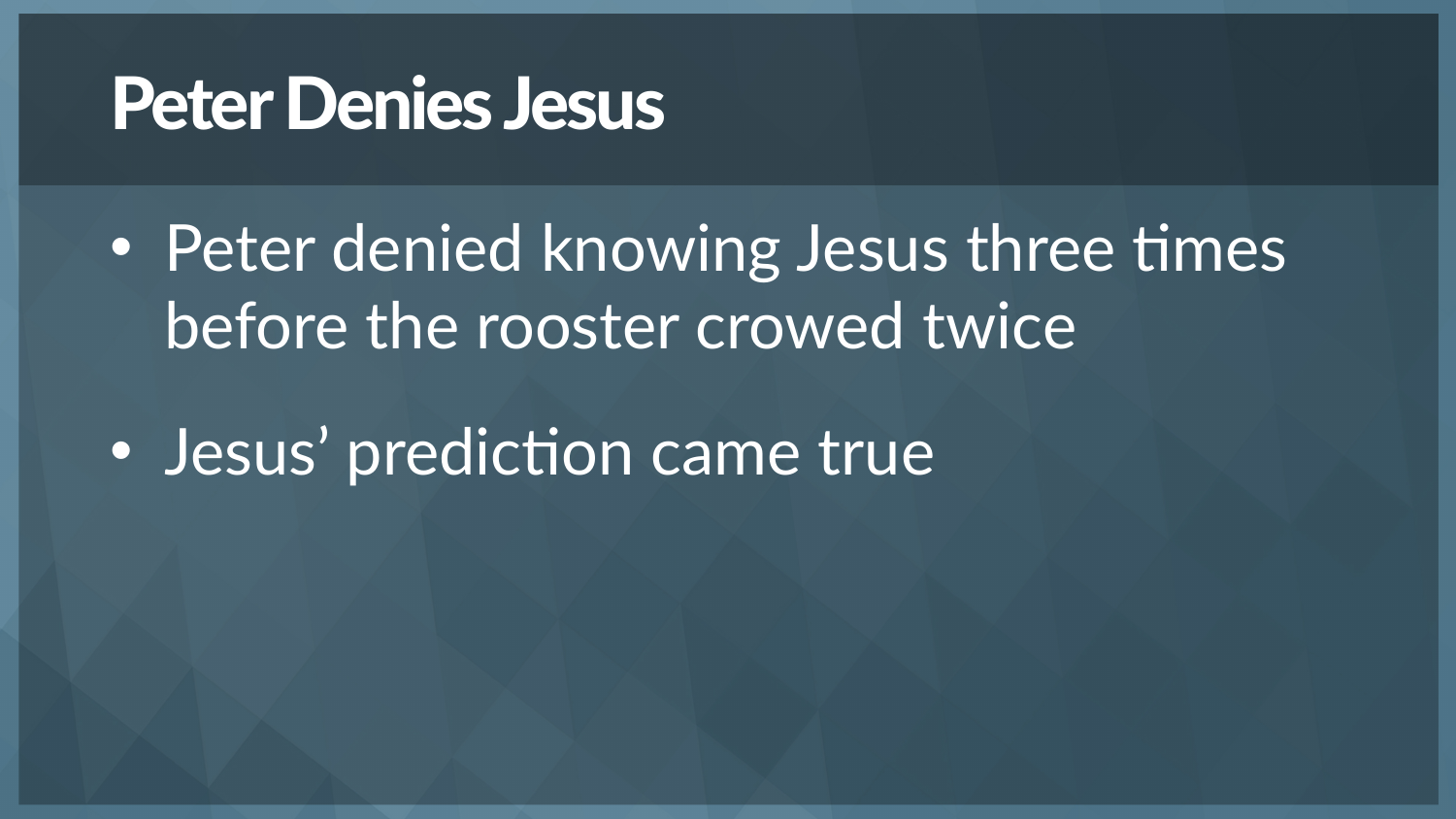

# Peter Denies Jesus
Peter denied knowing Jesus three times before the rooster crowed twice
Jesus’ prediction came true